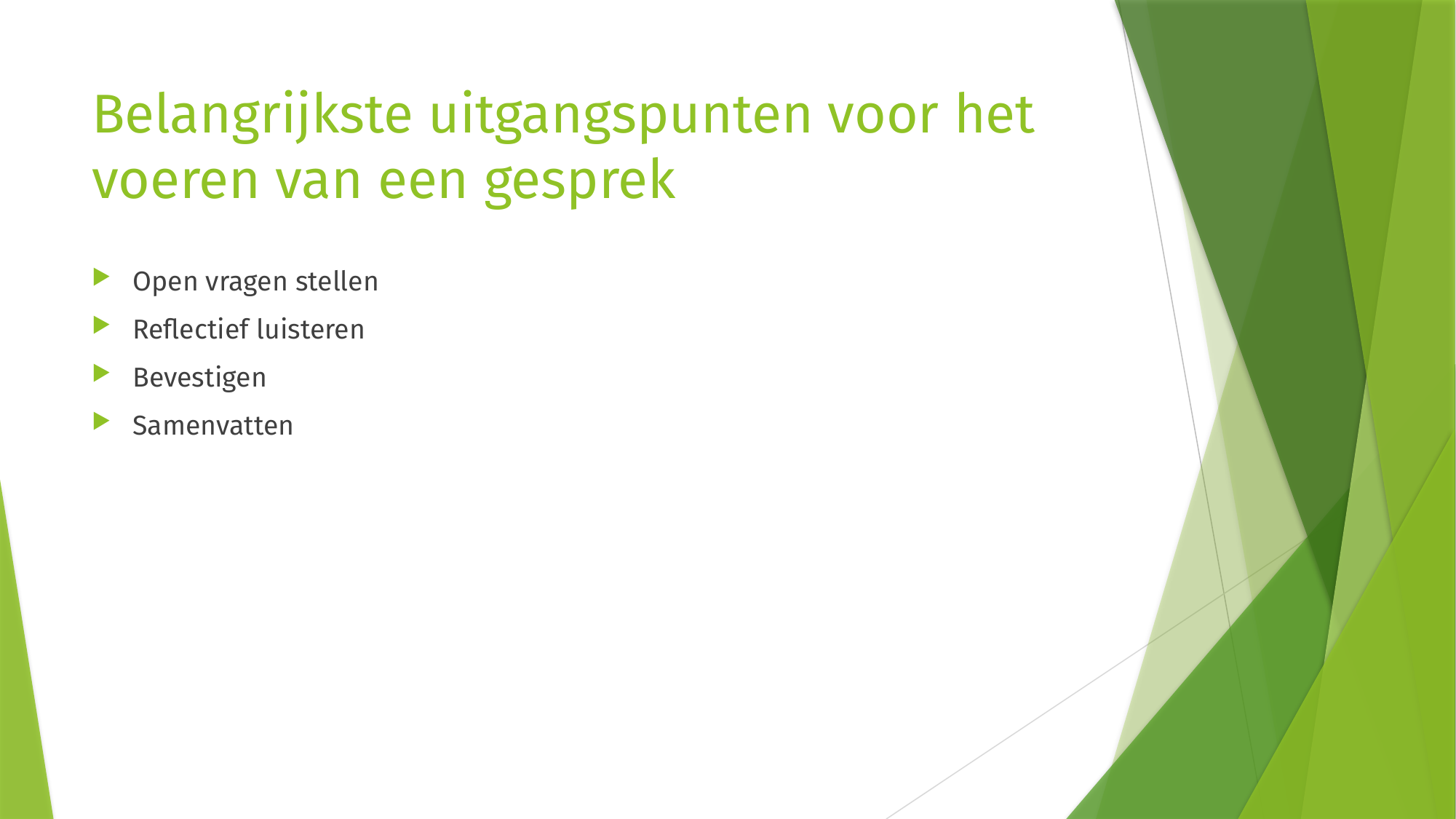

# Belangrijkste uitgangspunten voor het voeren van een gesprek
Open vragen stellen
Reflectief luisteren
Bevestigen
Samenvatten